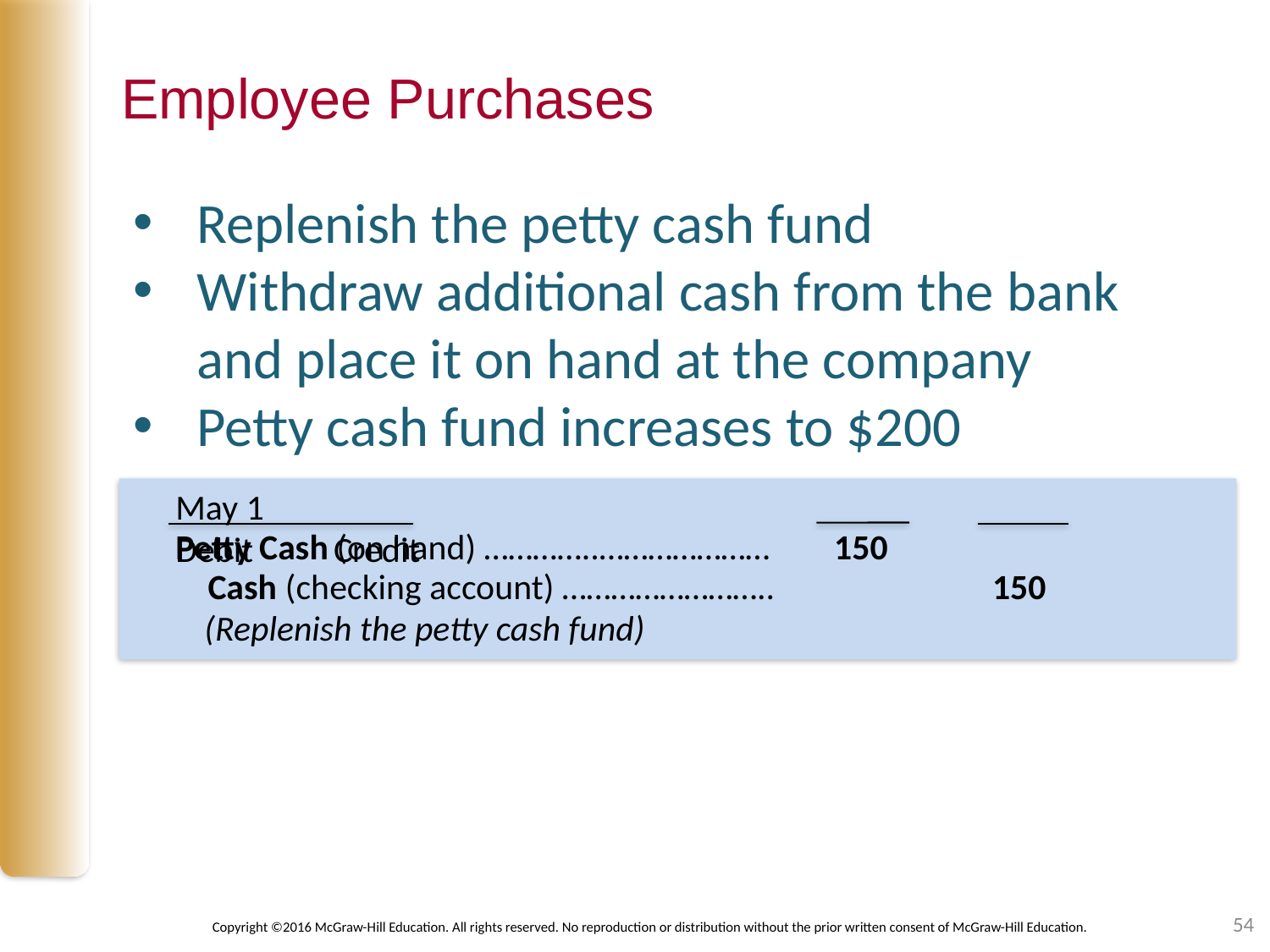

Employee Purchases
Replenish the petty cash fund
Withdraw additional cash from the bank and place it on hand at the company
Petty cash fund increases to $200

May 1							                 Debit          Credit
Petty Cash (on hand) …………..…………………        150
Cash (checking account) ……………………..                           150
(Replenish the petty cash fund)
54
Copyright ©2016 McGraw-Hill Education. All rights reserved. No reproduction or distribution without the prior written consent of McGraw-Hill Education.